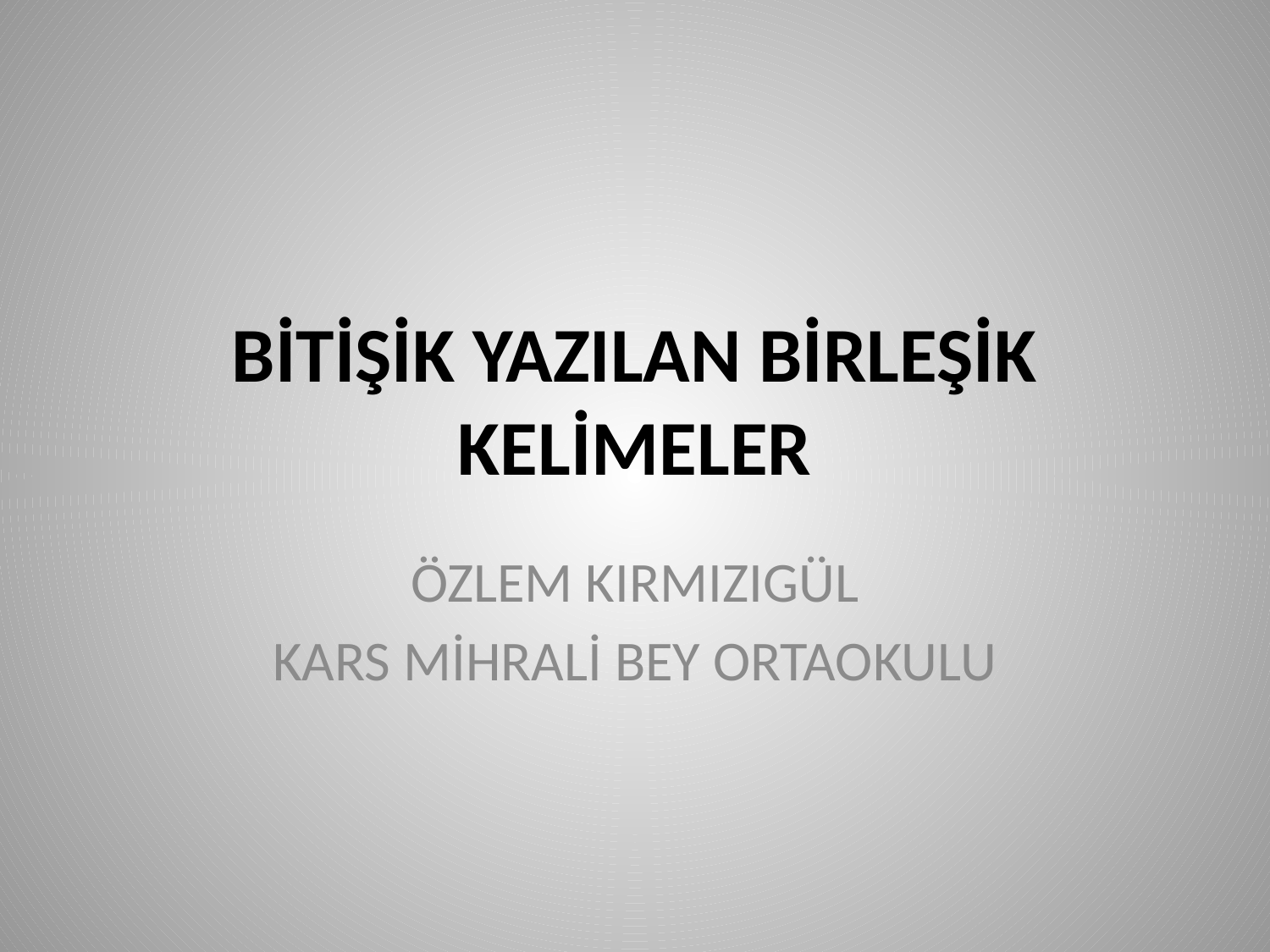

# BİTİŞİK YAZILAN BİRLEŞİK KELİMELER
ÖZLEM KIRMIZIGÜL
KARS MİHRALİ BEY ORTAOKULU